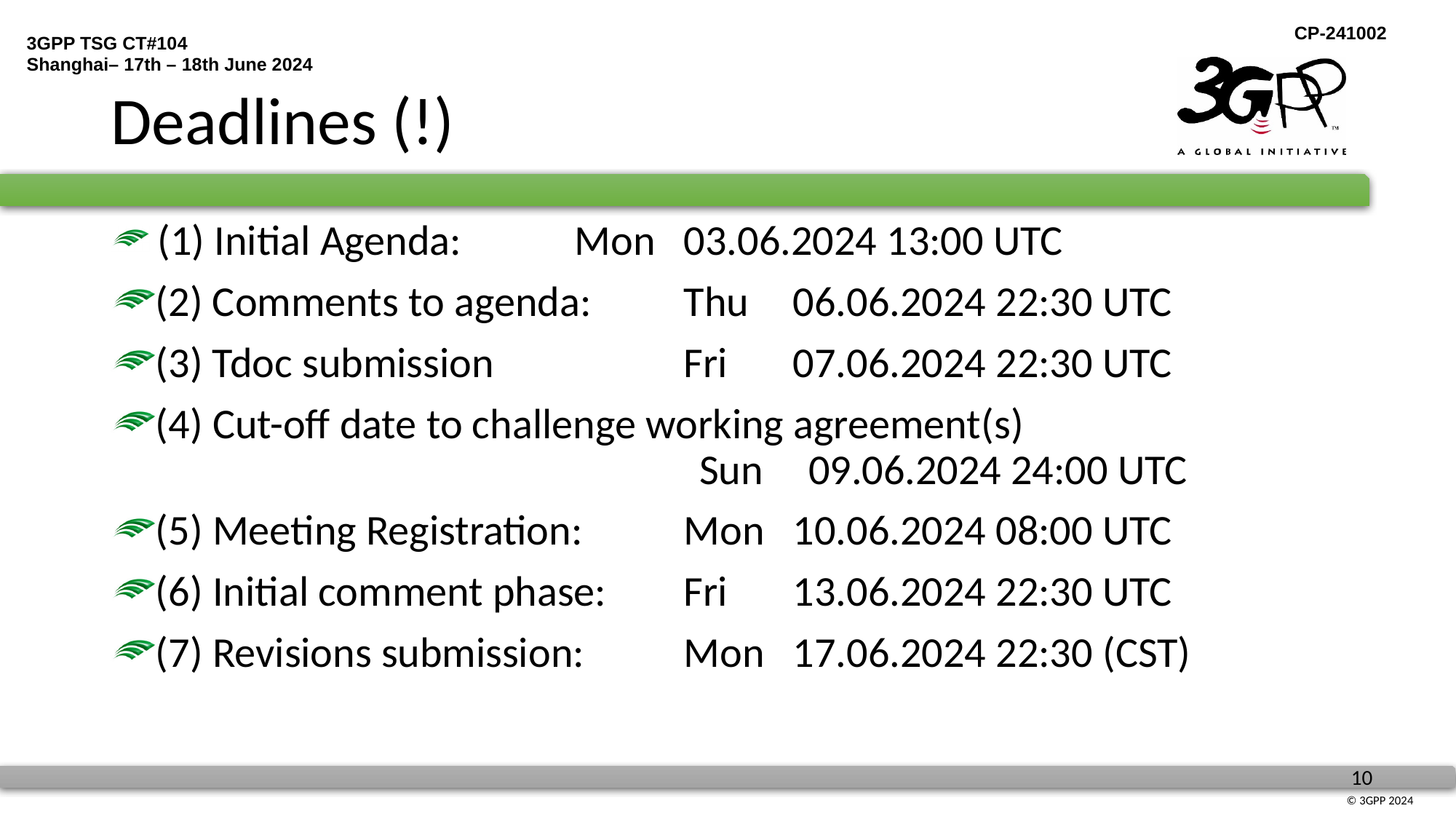

# Deadlines (!)
 (1) Initial Agenda:		Mon	03.06.2024 13:00 UTC
(2) Comments to agenda:	Thu 	06.06.2024 22:30 UTC
(3) Tdoc submission		Fri 	07.06.2024 22:30 UTC
(4) Cut-off date to challenge working agreement(s)
					Sun 	09.06.2024 24:00 UTC
(5) Meeting Registration:	Mon	10.06.2024 08:00 UTC
(6) Initial comment phase:	Fri 	13.06.2024 22:30 UTC
(7) Revisions submission: 	Mon	17.06.2024 22:30 (CST)